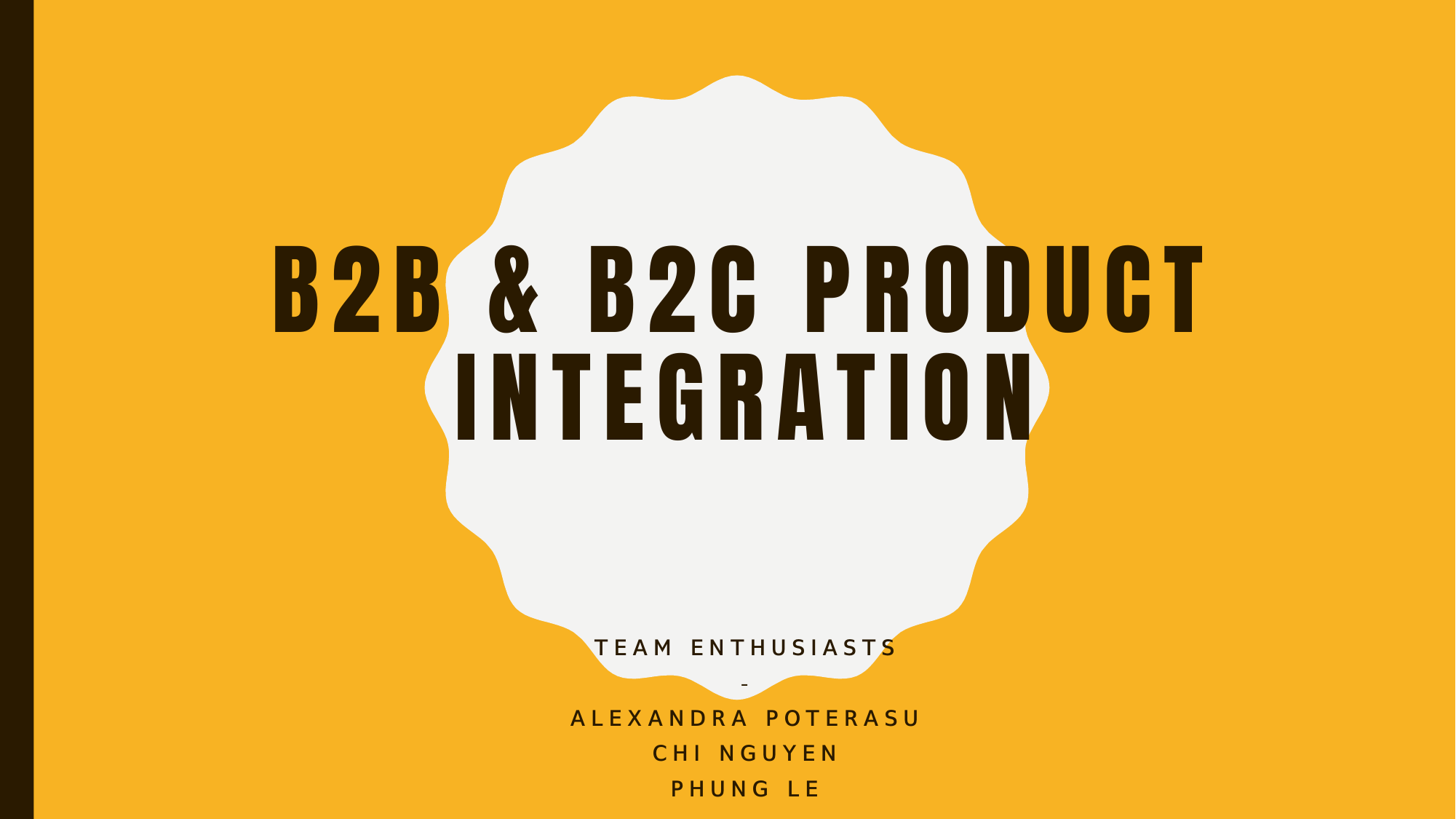

# B2B & B2C product integration
TEAM ENTHUSIASTS
-
Alexandra Poterasu
chi nguyen
phung le